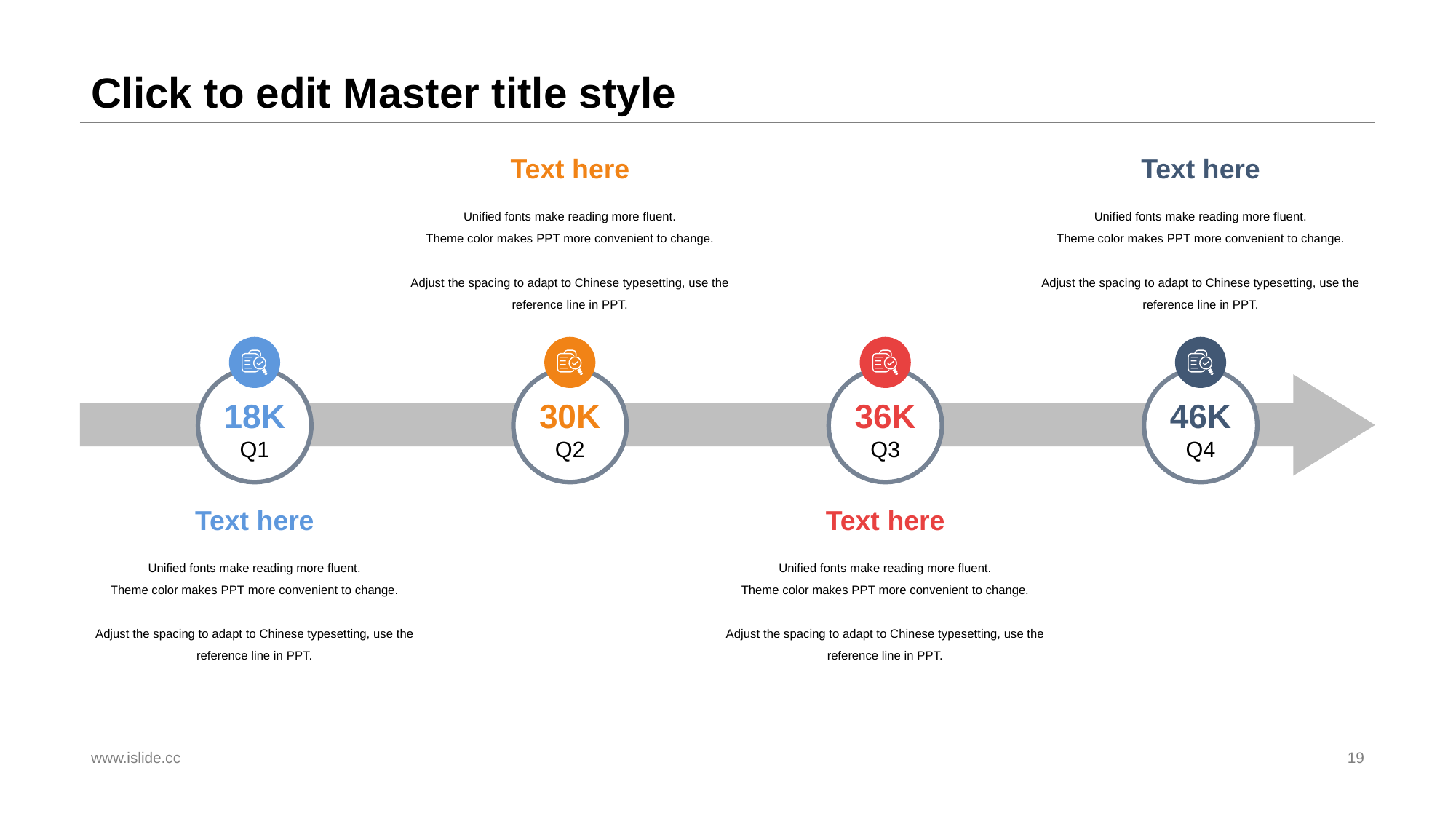

# Click to edit Master title style
Text here
Text here
Unified fonts make reading more fluent.
Theme color makes PPT more convenient to change.

Adjust the spacing to adapt to Chinese typesetting, use the reference line in PPT.
Unified fonts make reading more fluent.
Theme color makes PPT more convenient to change.

Adjust the spacing to adapt to Chinese typesetting, use the reference line in PPT.

18K
Q1
30K
Q2
36K
Q3
46K
Q4
Text here
Text here
Unified fonts make reading more fluent.
Theme color makes PPT more convenient to change.

Adjust the spacing to adapt to Chinese typesetting, use the reference line in PPT.
Unified fonts make reading more fluent.
Theme color makes PPT more convenient to change.

Adjust the spacing to adapt to Chinese typesetting, use the reference line in PPT.
www.islide.cc
19